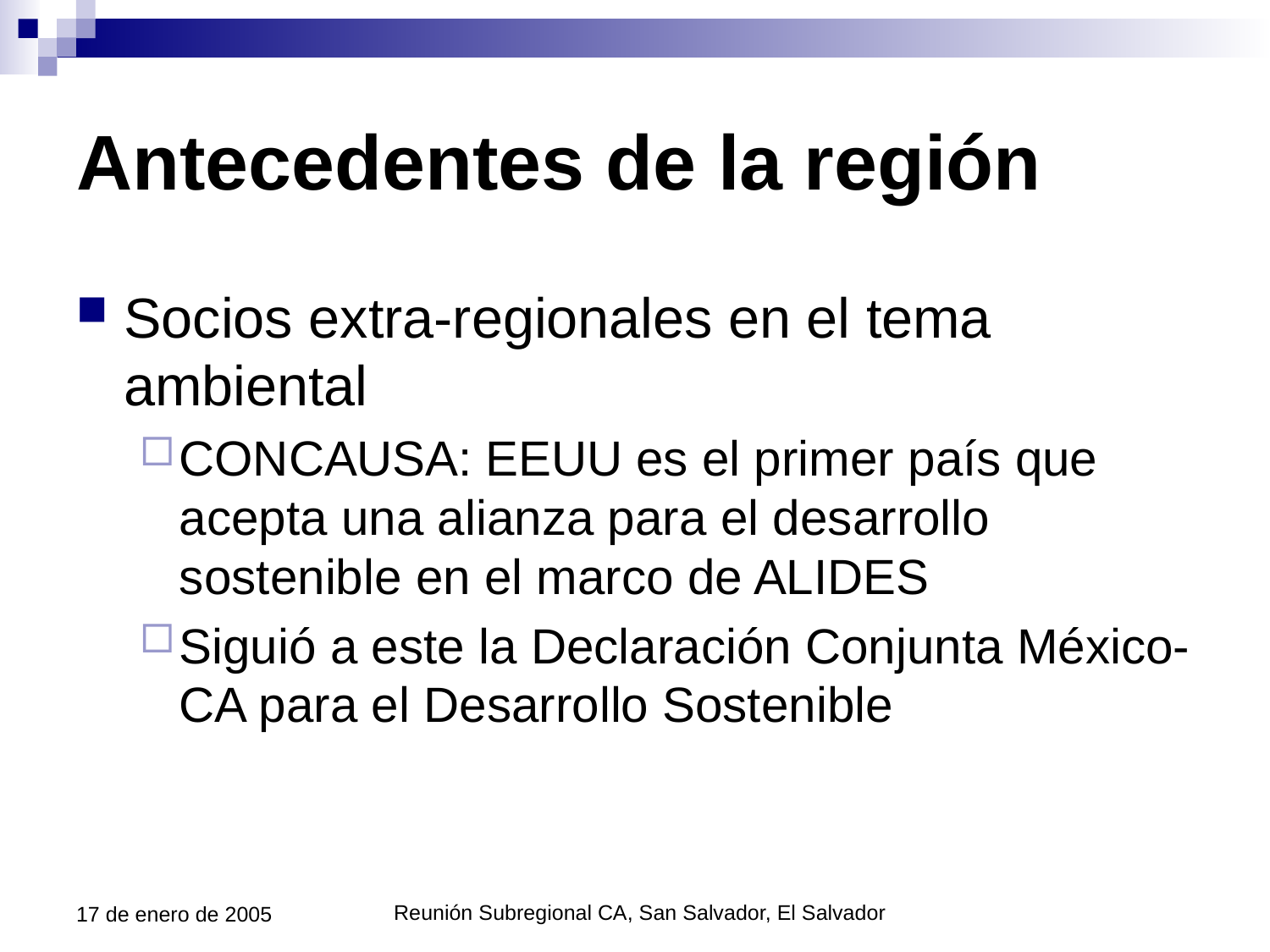

# Antecedentes de la región
Socios extra-regionales en el tema ambiental
CONCAUSA: EEUU es el primer país que acepta una alianza para el desarrollo sostenible en el marco de ALIDES
Siguió a este la Declaración Conjunta México-CA para el Desarrollo Sostenible
17 de enero de 2005
Reunión Subregional CA, San Salvador, El Salvador